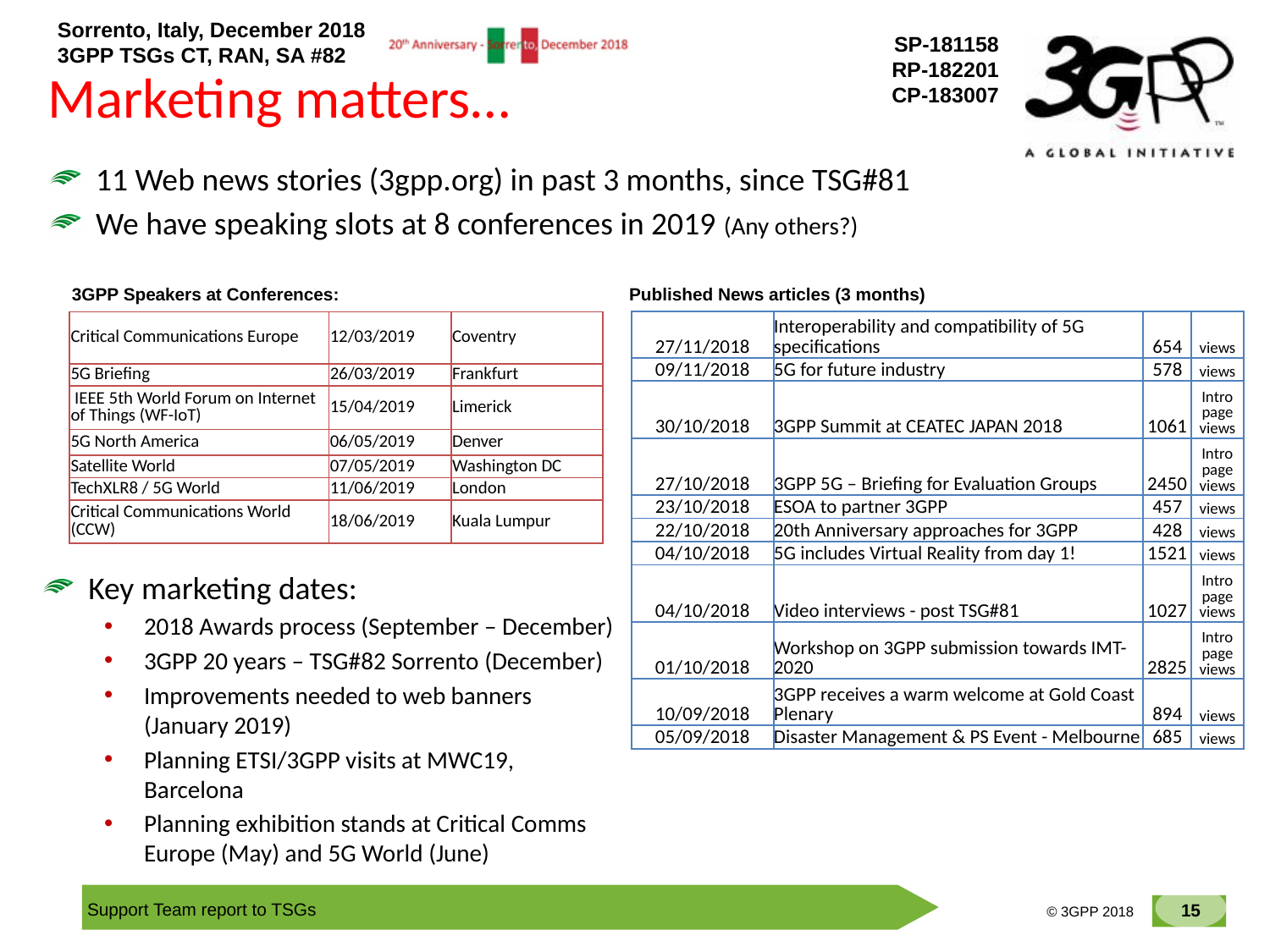

# Marketing matters…
11 Web news stories (3gpp.org) in past 3 months, since TSG#81
We have speaking slots at 8 conferences in 2019 (Any others?)

3GPP Speakers at Conferences:
Published News articles (3 months)

| 27/11/2018 | Interoperability and compatibility of 5G specifications | 654 | views |
| --- | --- | --- | --- |
| 09/11/2018 | 5G for future industry | 578 | views |
| 30/10/2018 | 3GPP Summit at CEATEC JAPAN 2018 | 1061 | Intro page views |
| 27/10/2018 | 3GPP 5G – Briefing for Evaluation Groups | 2450 | Intro page views |
| 23/10/2018 | ESOA to partner 3GPP | 457 | views |
| 22/10/2018 | 20th Anniversary approaches for 3GPP | 428 | views |
| 04/10/2018 | 5G includes Virtual Reality from day 1! | 1521 | views |
| 04/10/2018 | Video interviews - post TSG#81 | 1027 | Intro page views |
| 01/10/2018 | Workshop on 3GPP submission towards IMT-2020 | 2825 | Intro page views |
| 10/09/2018 | 3GPP receives a warm welcome at Gold Coast Plenary | 894 | views |
| 05/09/2018 | Disaster Management & PS Event - Melbourne | 685 | views |
| Critical Communications Europe | 12/03/2019 | Coventry |
| --- | --- | --- |
| 5G Briefing | 26/03/2019 | Frankfurt |
| IEEE 5th World Forum on Internet of Things (WF-IoT) | 15/04/2019 | Limerick |
| 5G North America | 06/05/2019 | Denver |
| Satellite World | 07/05/2019 | Washington DC |
| TechXLR8 / 5G World | 11/06/2019 | London |
| Critical Communications World (CCW) | 18/06/2019 | Kuala Lumpur |
Key marketing dates:
2018 Awards process (September – December)
3GPP 20 years – TSG#82 Sorrento (December)
Improvements needed to web banners (January 2019)
Planning ETSI/3GPP visits at MWC19, Barcelona
Planning exhibition stands at Critical Comms Europe (May) and 5G World (June)

15